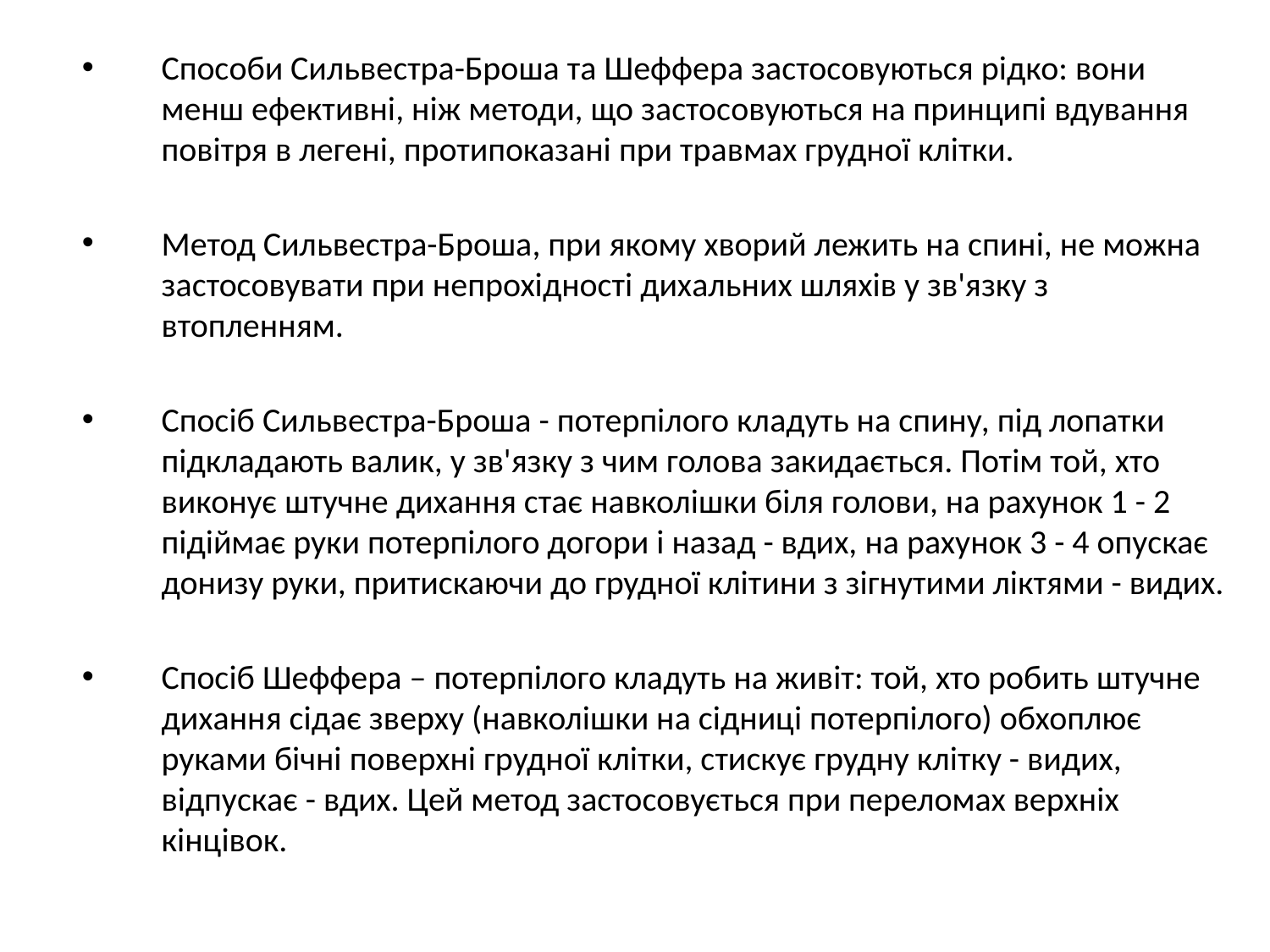

Способи Сильвестра-Броша та Шеффера застосовуються рідко: вони менш ефективні, ніж методи, що застосовуються на принципі вдування повітря в легені, протипоказані при травмах грудної клітки.

Метод Сильвестра-Броша, при якому хворий лежить на спині, не можна застосовувати при непрохідності дихальних шляхів у зв'язку з втопленням.

Спосіб Сильвестра-Броша - потерпілого кладуть на спину, під лопатки підкладають валик, у зв'язку з чим голова закидається. Потім той, хто виконує штучне дихання стає навколішки біля голови, на рахунок 1 - 2 підіймає руки потерпілого догори і назад - вдих, на рахунок 3 - 4 опускає донизу руки, притискаючи до грудної клітини з зігнутими ліктями - видих.

Спосіб Шеффера – потерпілого кладуть на живіт: той, хто робить штучне дихання сідає зверху (навколішки на сідниці потерпілого) обхоплює руками бічні поверхні грудної клітки, стискує грудну клітку - видих, відпускає - вдих. Цей метод застосовується при переломах верхніх кінцівок.